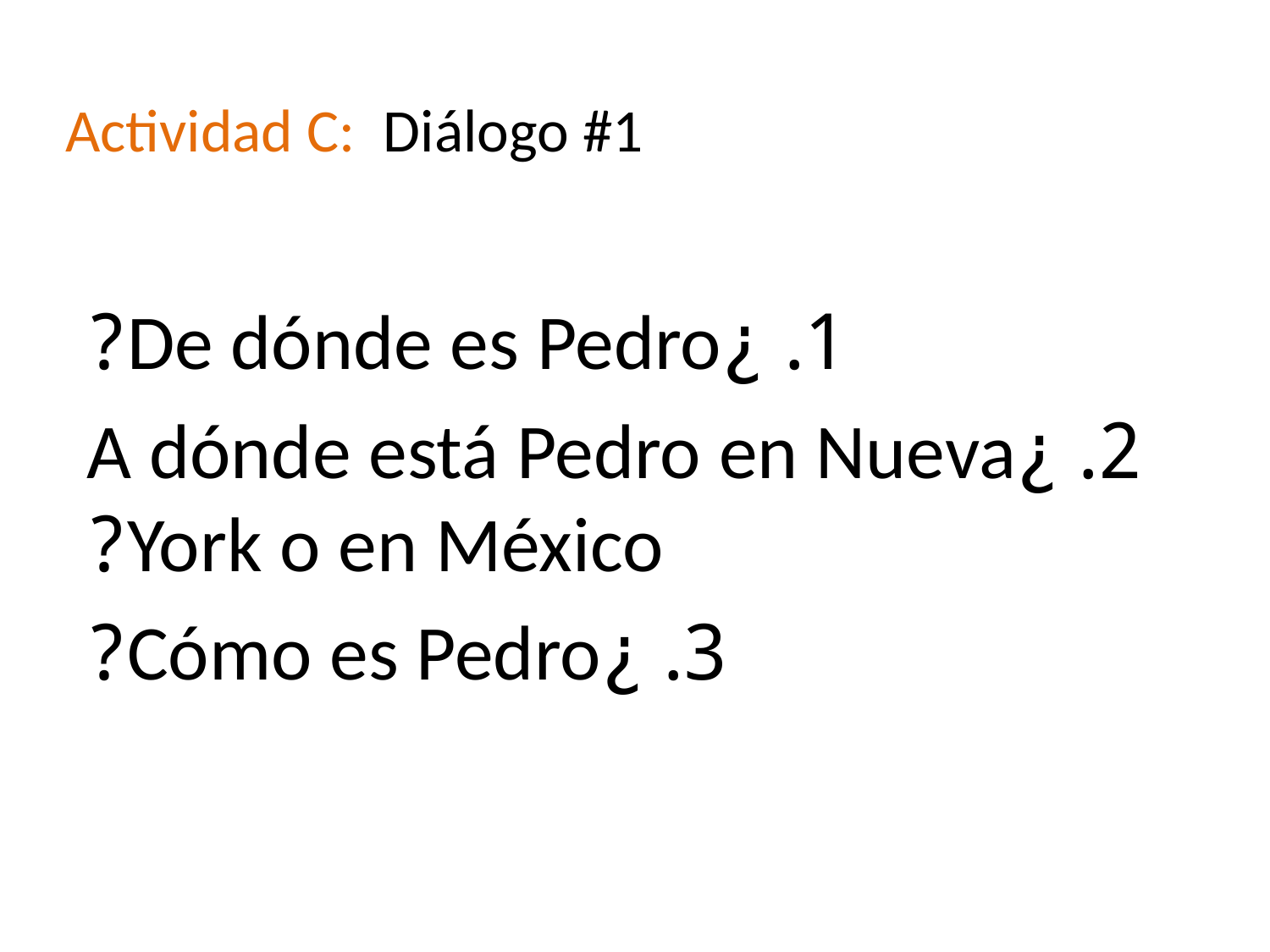

# Actividad C:  Diálogo #1
1. ¿De dónde es Pedro?
2. ¿A dónde está Pedro en Nueva York o en México?
3. ¿Cómo es Pedro?